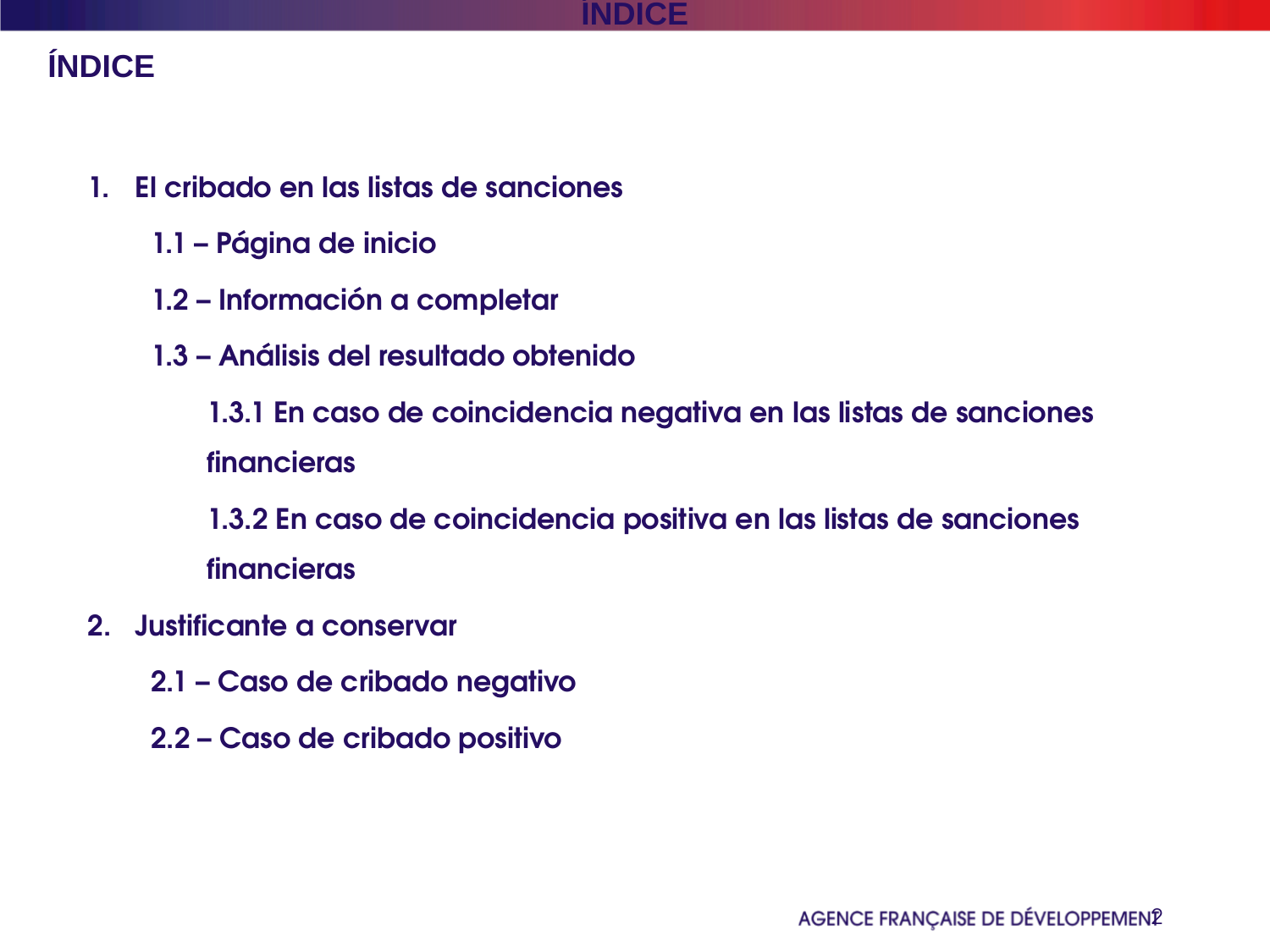

ÍNDICE

# ÍNDICE

El cribado en las listas de sanciones
1.1 – Página de inicio
1.2 – Información a completar
1.3 – Análisis del resultado obtenido
1.3.1 En caso de coincidencia negativa en las listas de sanciones financieras
1.3.2 En caso de coincidencia positiva en las listas de sanciones financieras
Justificante a conservar
2.1 – Caso de cribado negativo
2.2 – Caso de cribado positivo